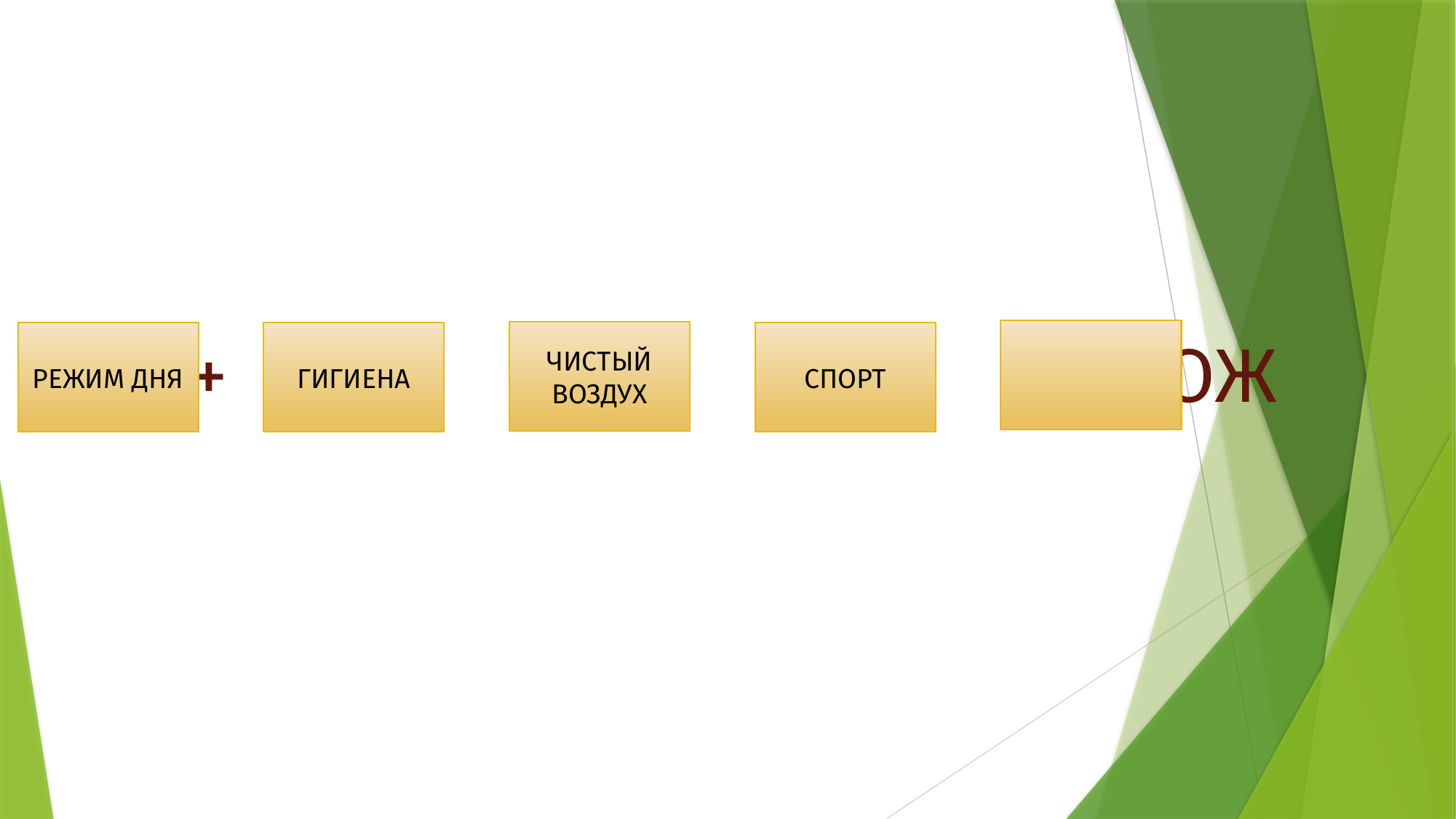

# +         +         +         +         = ЗОЖ

ЧИСТЫЙ ВОЗДУХ
РЕЖИМ ДНЯ
ГИГИЕНА
СПОРТ